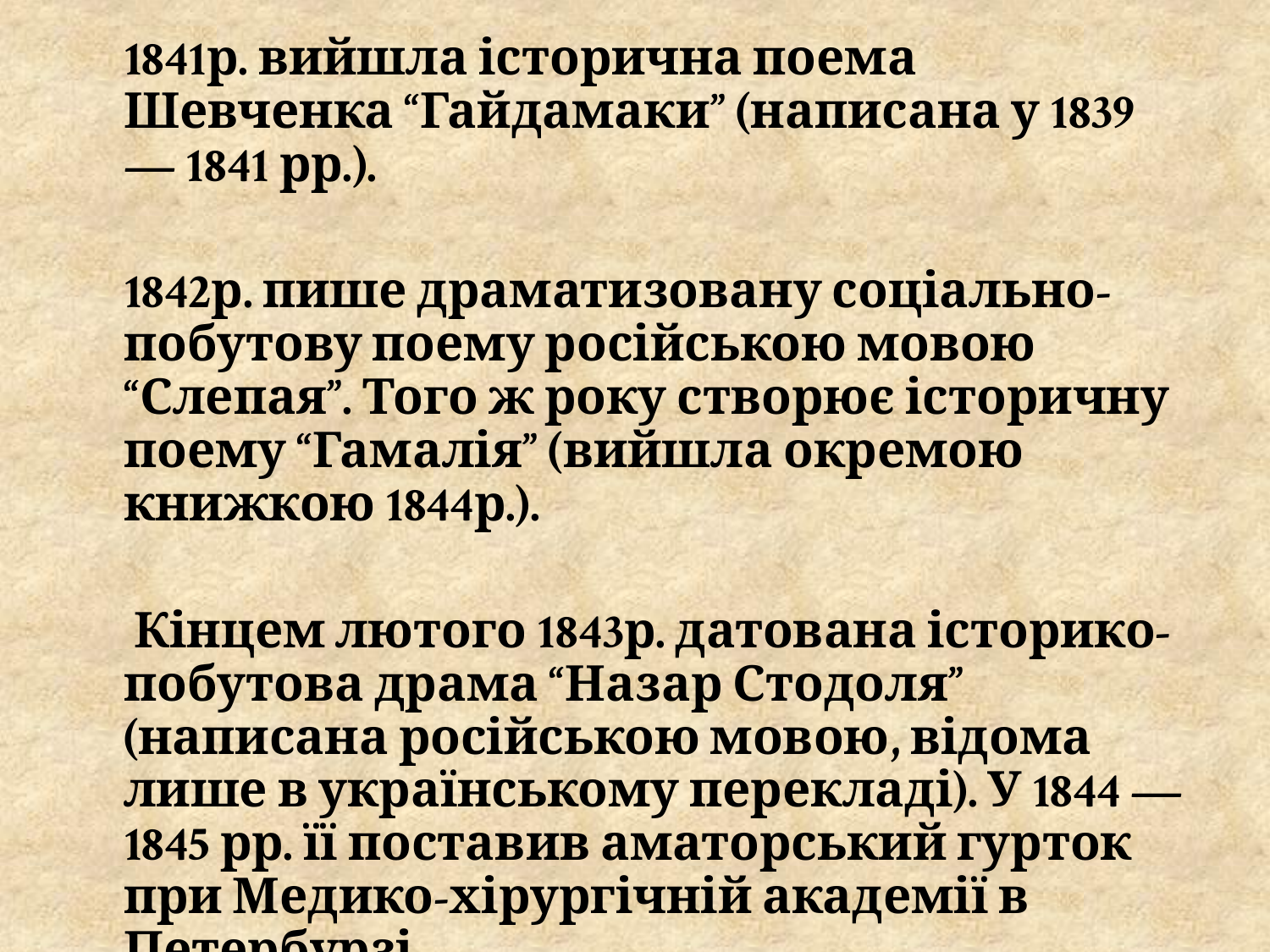

1841р. вийшла історична поема Шевченка “Гайдамаки” (написана у 1839 — 1841 рр.).

	1842р. пише драматизовану соціально-побутову поему російською мовою “Слепая”. Того ж року створює історичну поему “Гамалія” (вийшла окремою книжкою 1844р.).

	 Кінцем лютого 1843р. датована історико-побутова драма “Назар Стодоля” (написана російською мовою, відома лише в українському перекладі). У 1844 — 1845 рр. її поставив аматорський гурток при Медико-хірургічній академії в Петербурзі.